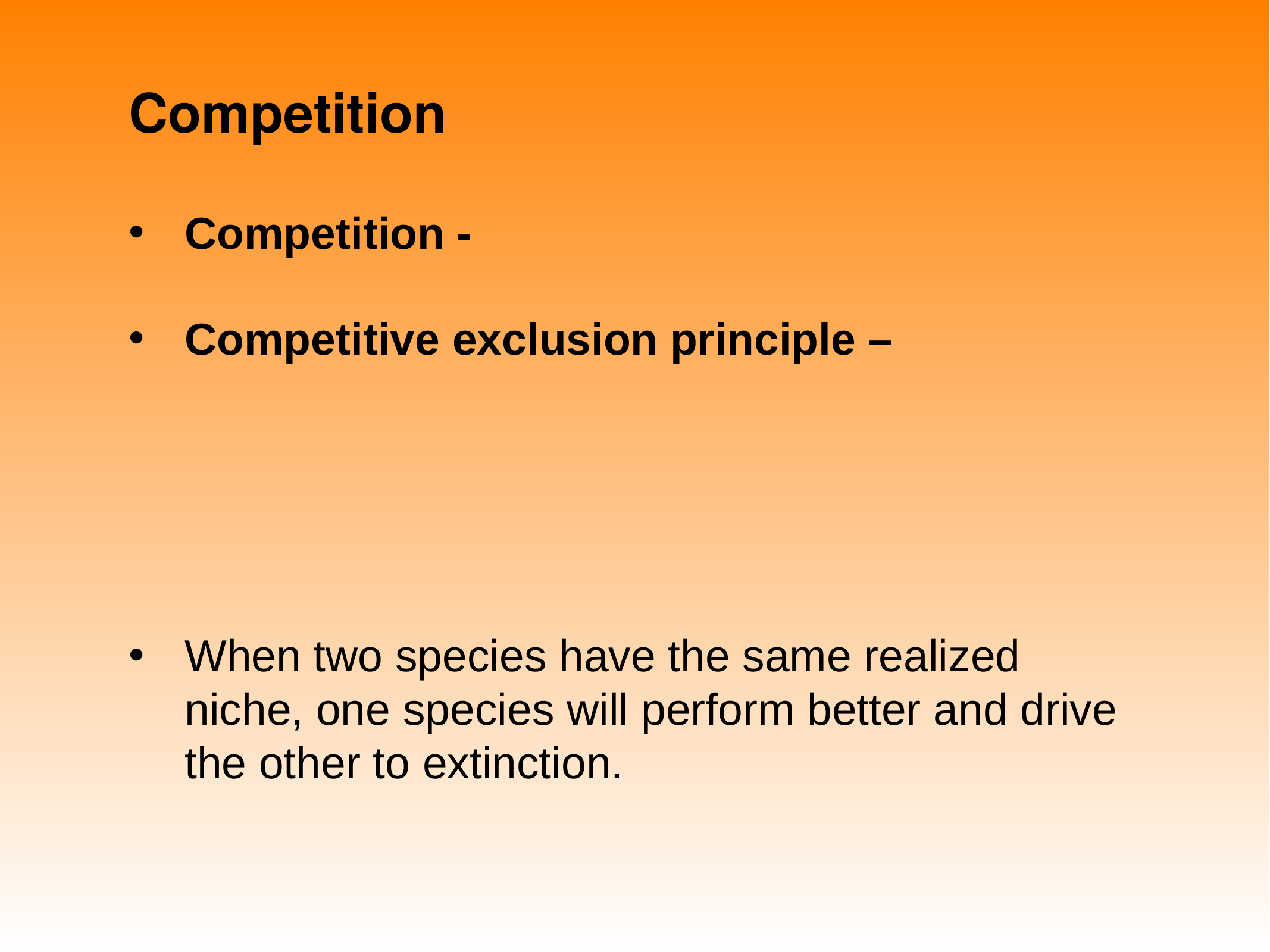

# Competition
Competition -
Competitive exclusion principle –

When two species have the same realized niche, one species will perform better and drive the other to extinction.